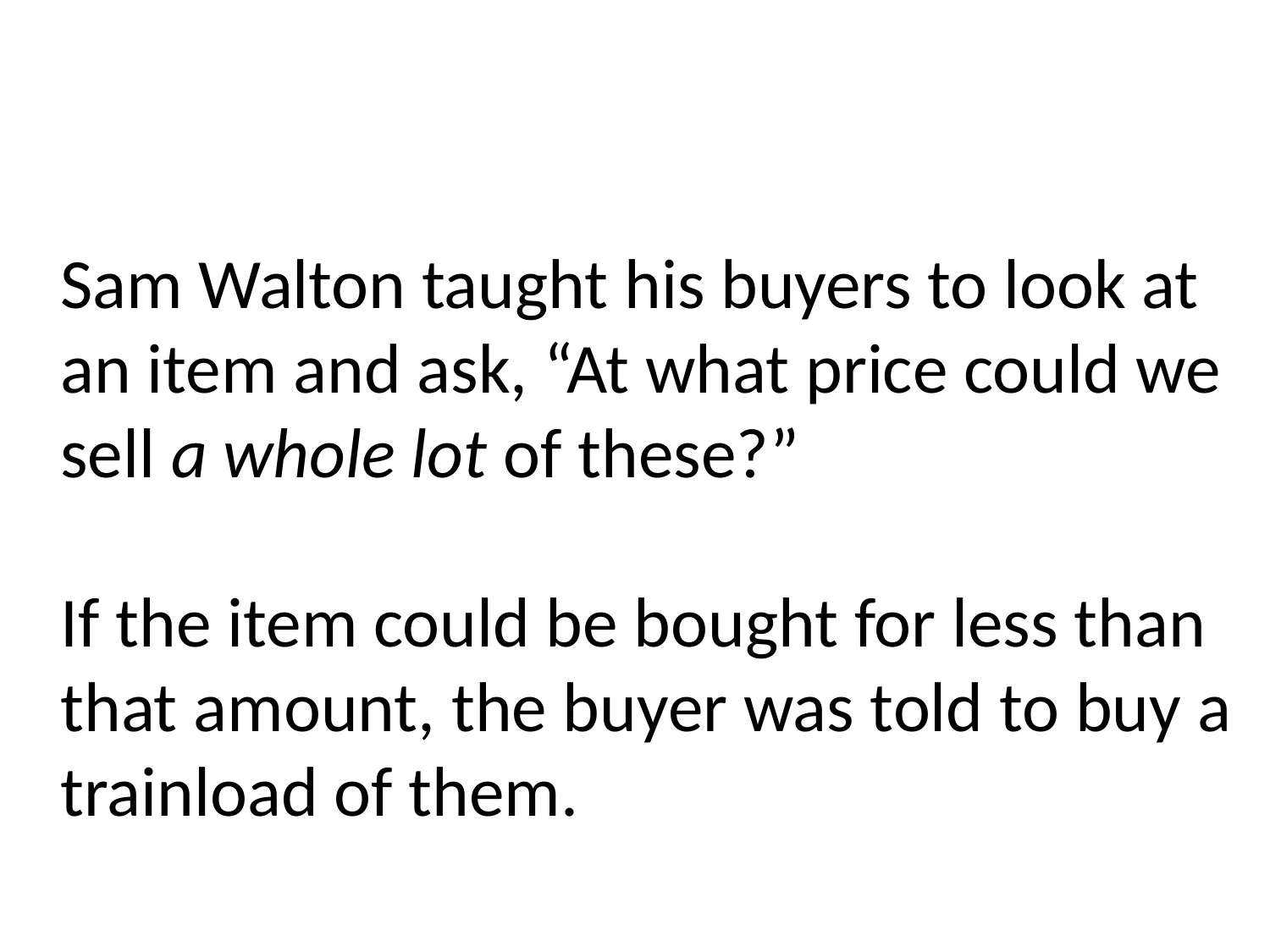

Sam Walton taught his buyers to look at an item and ask, “At what price could we sell a whole lot of these?”

If the item could be bought for less than that amount, the buyer was told to buy a trainload of them.